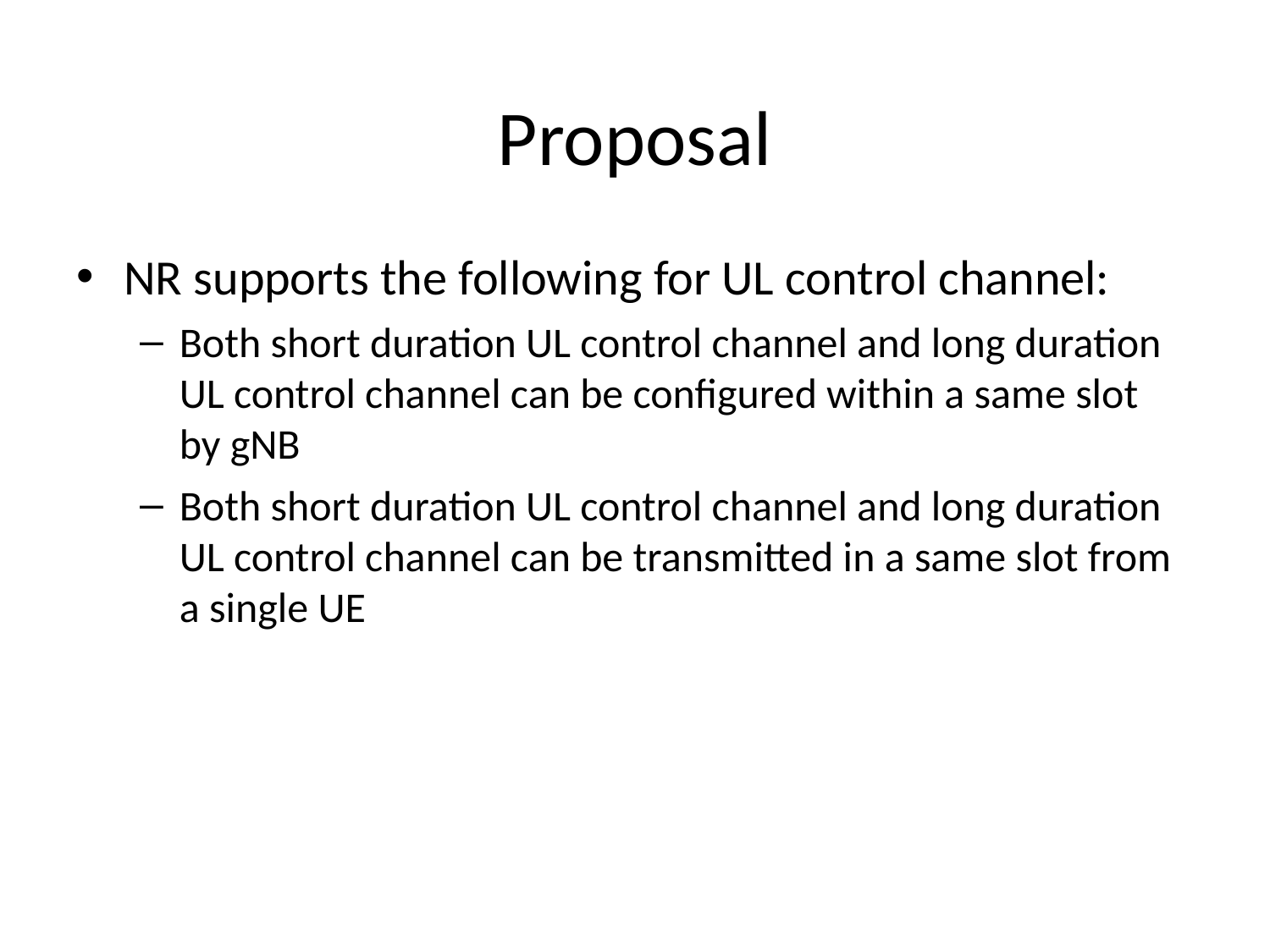

# Proposal
NR supports the following for UL control channel:
Both short duration UL control channel and long duration UL control channel can be configured within a same slot
by gNB
Both short duration UL control channel and long duration UL control channel can be transmitted in a same slot from a single UE